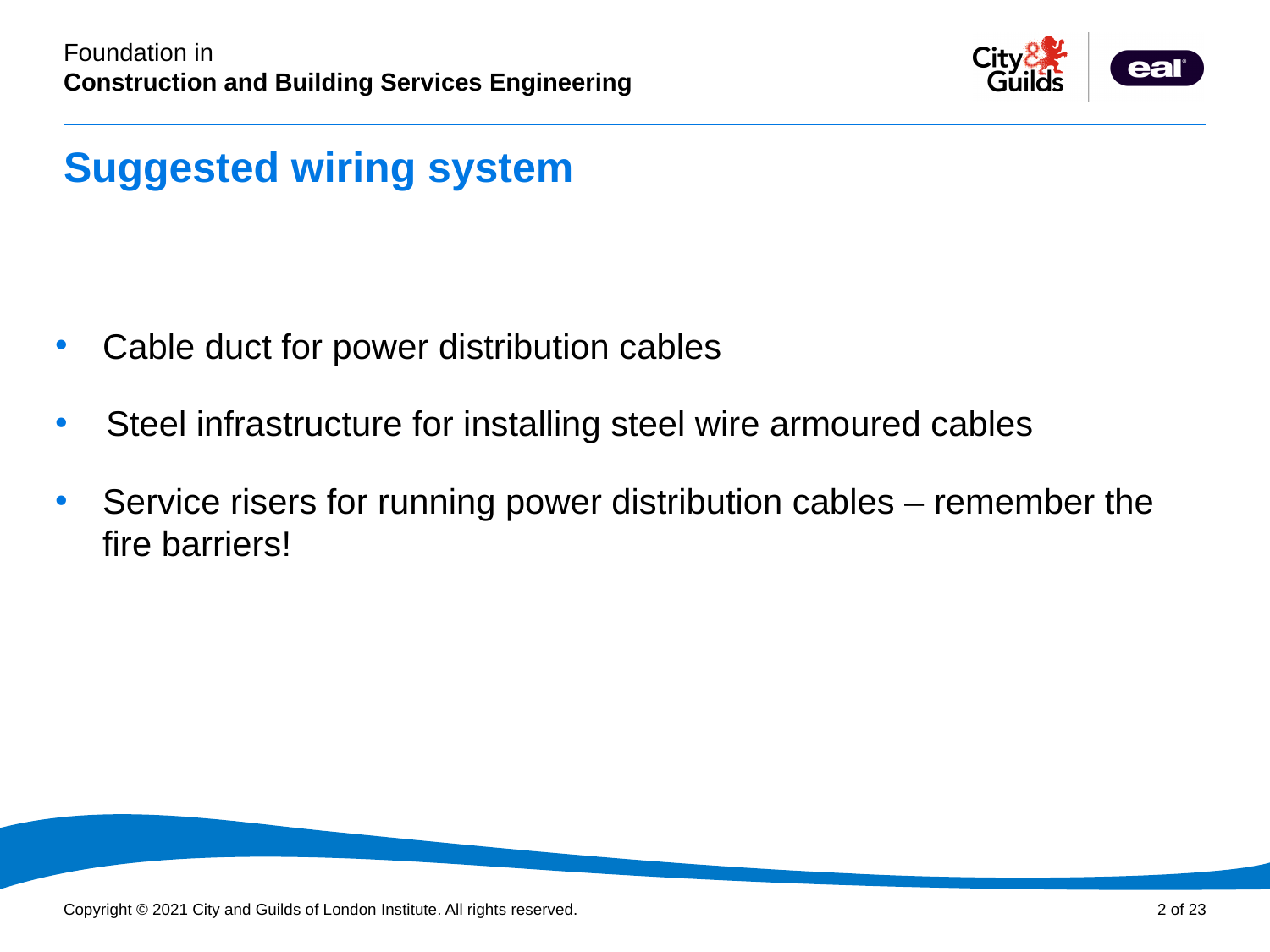

# Suggested wiring system

Cable duct for power distribution cables
    Steel infrastructure for installing steel wire armoured cables
Service risers for running power distribution cables – remember the  fire barriers!